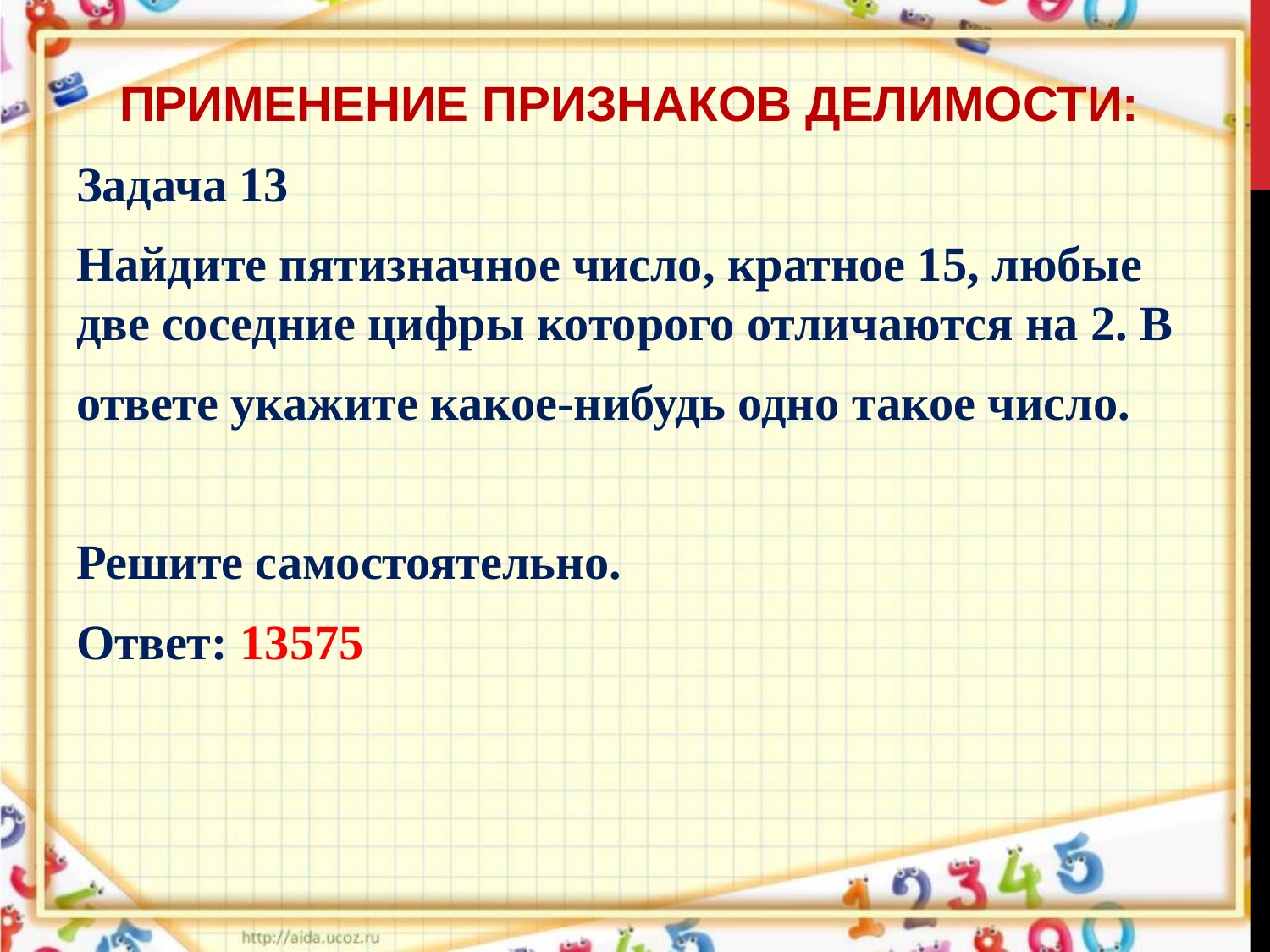

ПРИМЕНЕНИЕ ПРИЗНАКОВ ДЕЛИМОСТИ:
Задача 13
Найдите пятизначное число, кратное 15, любые две соседние цифры которого отличаются на 2. В
ответе укажите какое-­нибудь одно такое число.

Решите самостоятельно.
Ответ: 13575